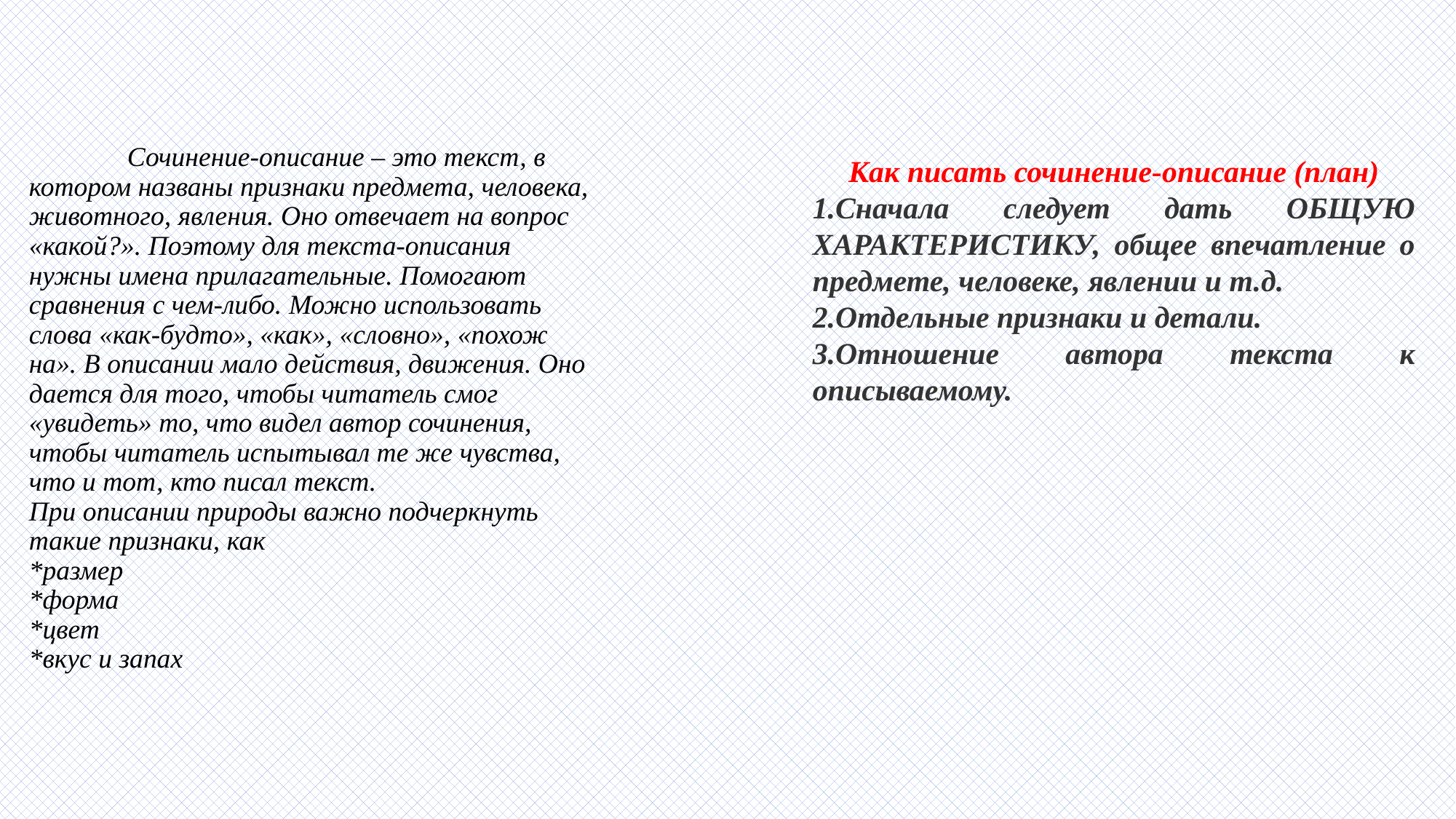

# Сочинение-описание – это текст, в котором названы признаки предмета, человека, животного, явления. Оно отвечает на вопрос «какой?». Поэтому для текста-описания нужны имена прилагательные. Помогают сравнения с чем-либо. Можно использовать слова «как-будто», «как», «словно», «похож на». В описании мало действия, движения. Оно дается для того, чтобы читатель смог «увидеть» то, что видел автор сочинения, чтобы читатель испытывал те же чувства, что и тот, кто писал текст. При описании природы важно подчеркнуть такие признаки, как *размер *форма *цвет *вкус и запах
Как писать сочинение-описание (план)
Сначала следует дать ОБЩУЮ ХАРАКТЕРИСТИКУ, общее впечатление о предмете, человеке, явлении и т.д.
Отдельные признаки и детали.
Отношение автора текста к описываемому.